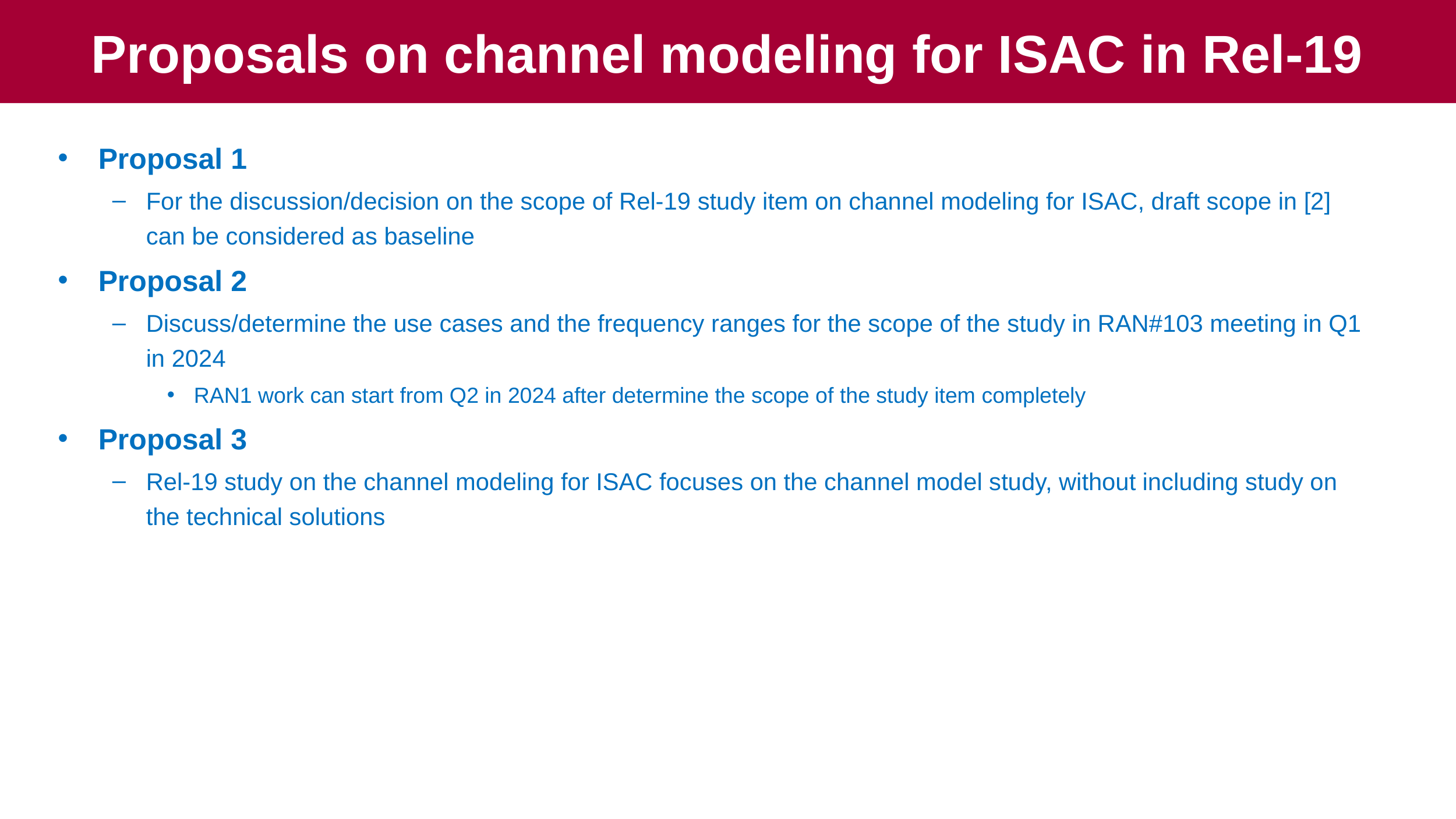

# Proposals on channel modeling for ISAC in Rel-19
Proposal 1
For the discussion/decision on the scope of Rel-19 study item on channel modeling for ISAC, draft scope in [2] can be considered as baseline
Proposal 2
Discuss/determine the use cases and the frequency ranges for the scope of the study in RAN#103 meeting in Q1 in 2024
RAN1 work can start from Q2 in 2024 after determine the scope of the study item completely
Proposal 3
Rel-19 study on the channel modeling for ISAC focuses on the channel model study, without including study on the technical solutions